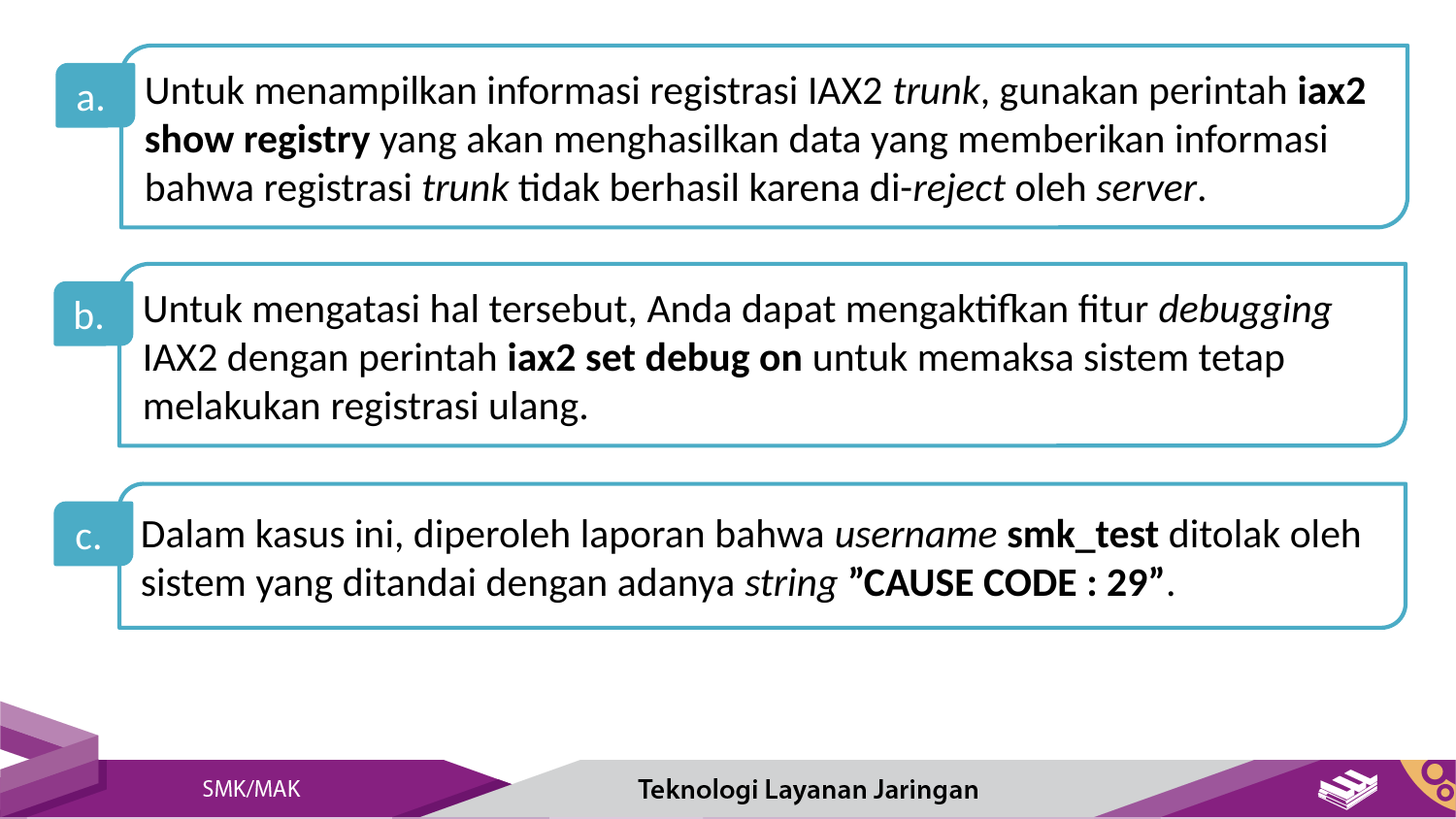

Untuk menampilkan informasi registrasi IAX2 trunk, gunakan perintah iax2 show registry yang akan menghasilkan data yang memberikan informasi bahwa registrasi trunk tidak berhasil karena di-reject oleh server.
a.
Untuk mengatasi hal tersebut, Anda dapat mengaktifkan fitur debugging IAX2 dengan perintah iax2 set debug on untuk memaksa sistem tetap melakukan registrasi ulang.
b.
Dalam kasus ini, diperoleh laporan bahwa username smk_test ditolak oleh sistem yang ditandai dengan adanya string ”CAUSE CODE : 29”.
c.